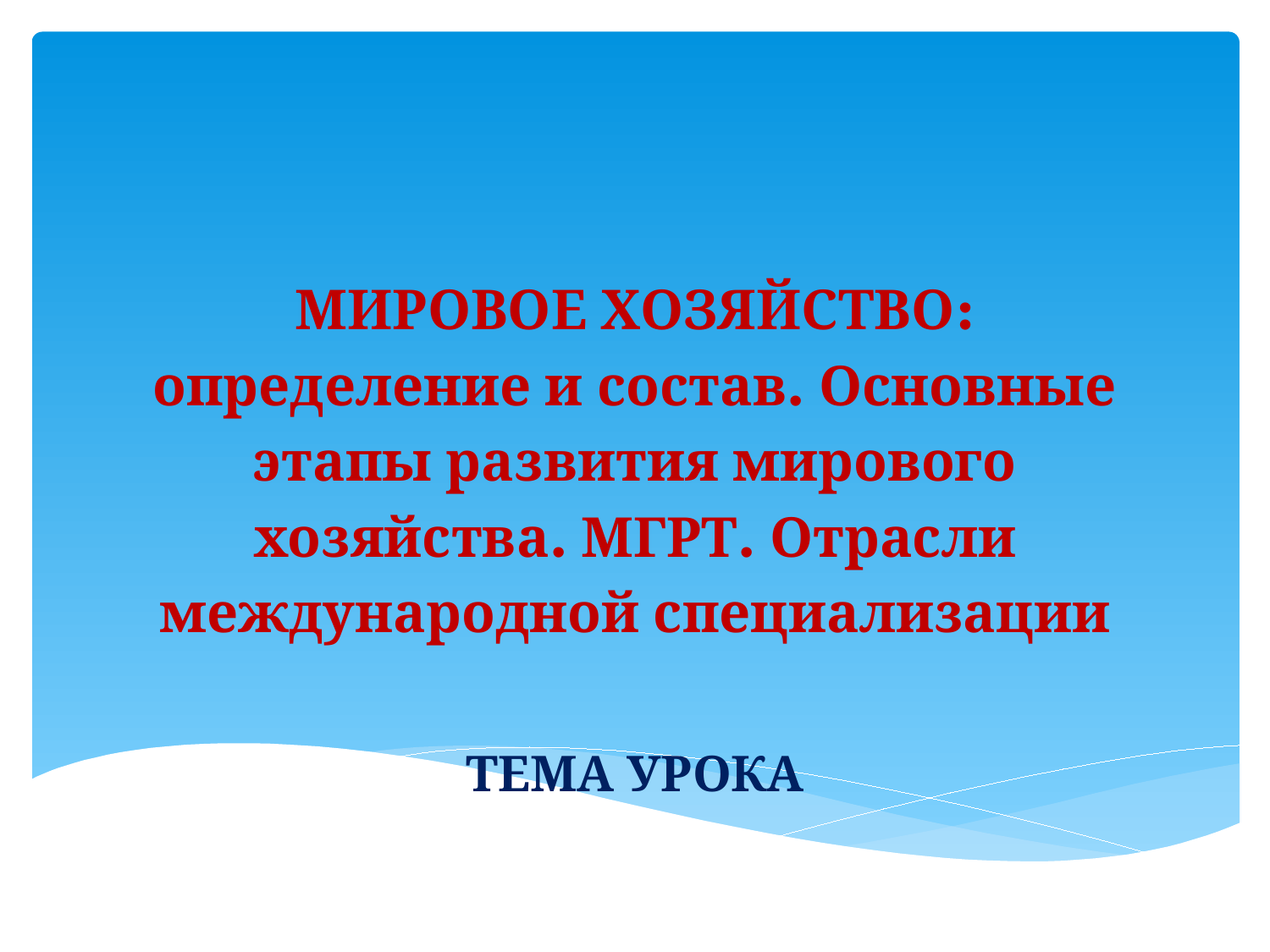

# МИРОВОЕ ХОЗЯЙСТВО: определение и состав. Основные этапы развития мирового хозяйства. МГРТ. Отрасли международной специализации
ТЕМА УРОКА